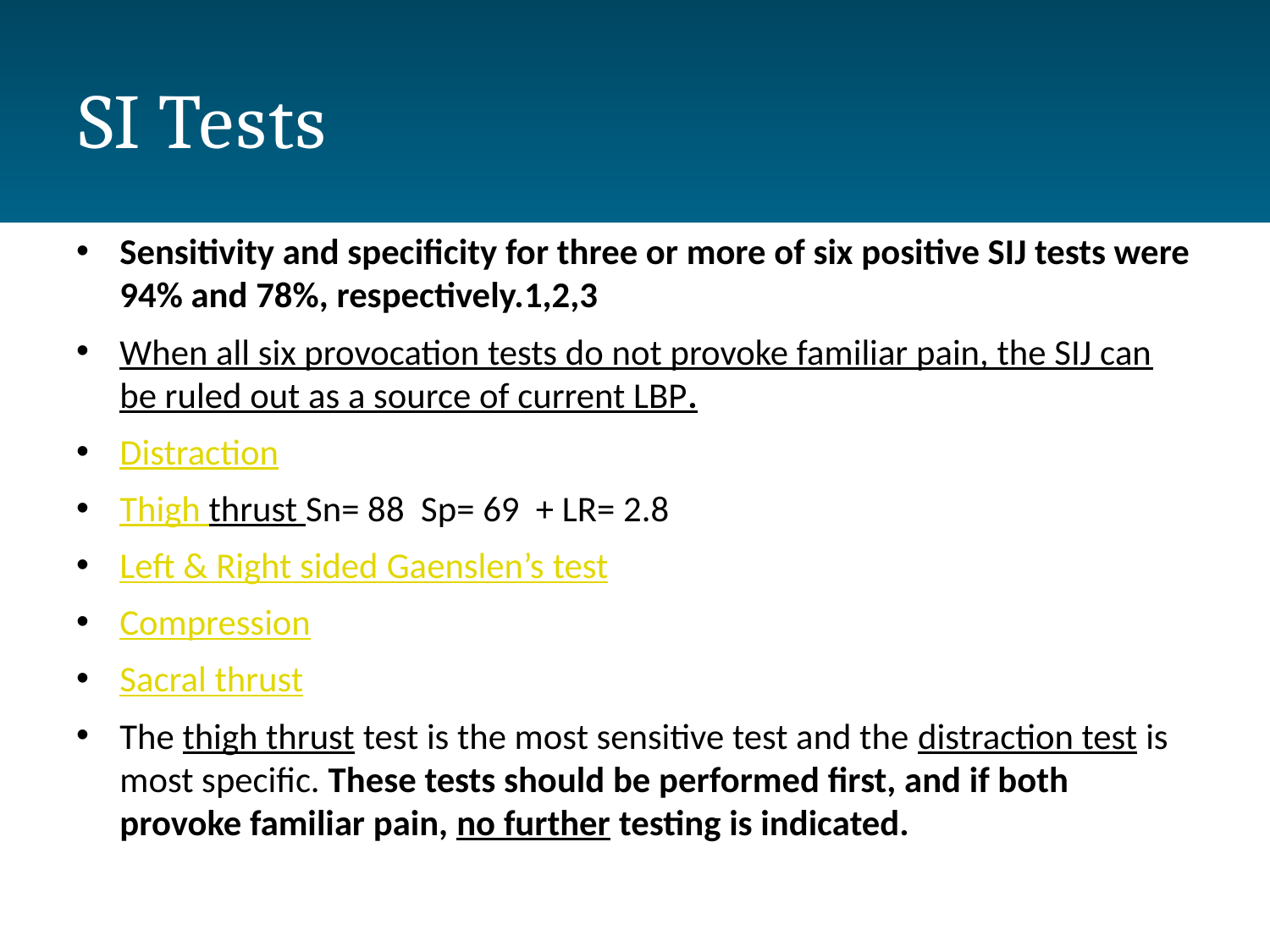

# SI Tests
Sensitivity and specificity for three or more of six positive SIJ tests were 94% and 78%, respectively.1,2,3
When all six provocation tests do not provoke familiar pain, the SIJ can be ruled out as a source of current LBP.
Distraction
Thigh thrust Sn= 88  Sp= 69  + LR= 2.8
Left & Right sided Gaenslen’s test
Compression
Sacral thrust
The thigh thrust test is the most sensitive test and the distraction test is most specific. These tests should be performed first, and if both provoke familiar pain, no further testing is indicated.